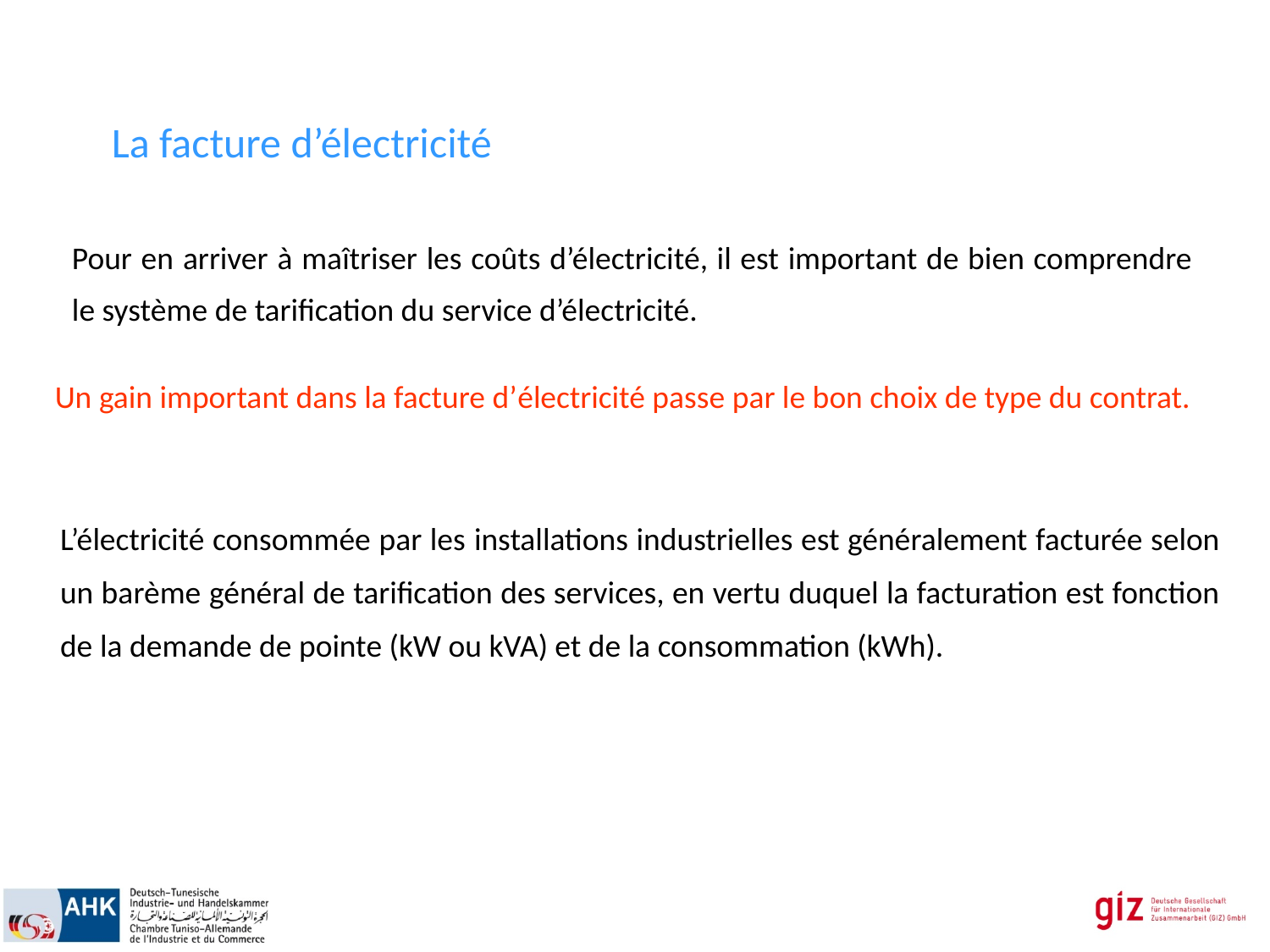

La facture d’électricité
Pour en arriver à maîtriser les coûts d’électricité, il est important de bien comprendre le système de tarification du service d’électricité.
Un gain important dans la facture d’électricité passe par le bon choix de type du contrat.
L’électricité consommée par les installations industrielles est généralement facturée selon un barème général de tarification des services, en vertu duquel la facturation est fonction de la demande de pointe (kW ou kVA) et de la consommation (kWh).